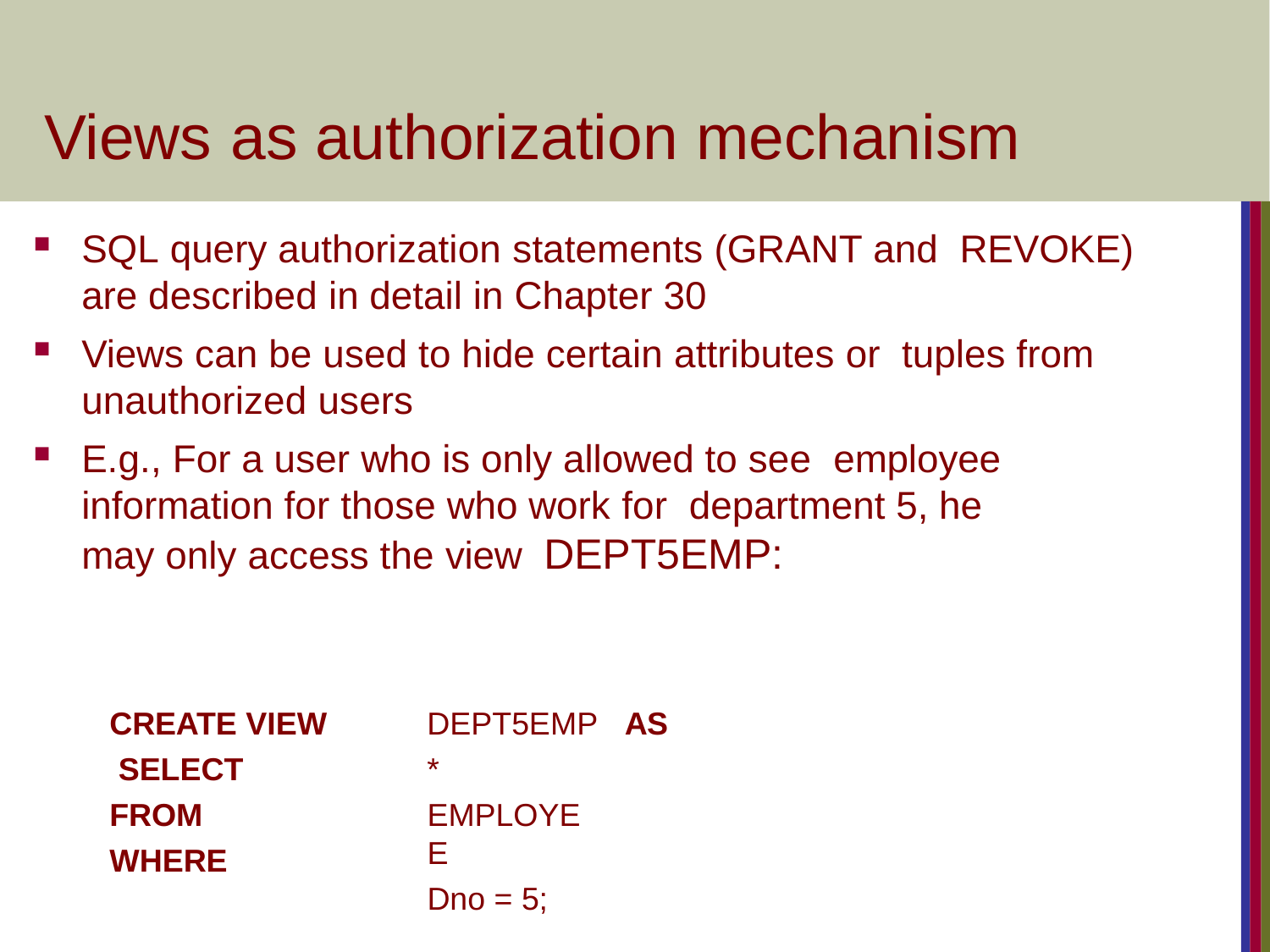

# Views as authorization mechanism
SQL query authorization statements (GRANT and  REVOKE) are described in detail in Chapter 30
Views can be used to hide certain attributes or  tuples from unauthorized users
E.g., For a user who is only allowed to see  employee information for those who work for  department 5, he may only access the view  DEPT5EMP:
CREATE VIEW  SELECT  FROM
WHERE
DEPT5EMP	AS
*
EMPLOYEE
Dno = 5;